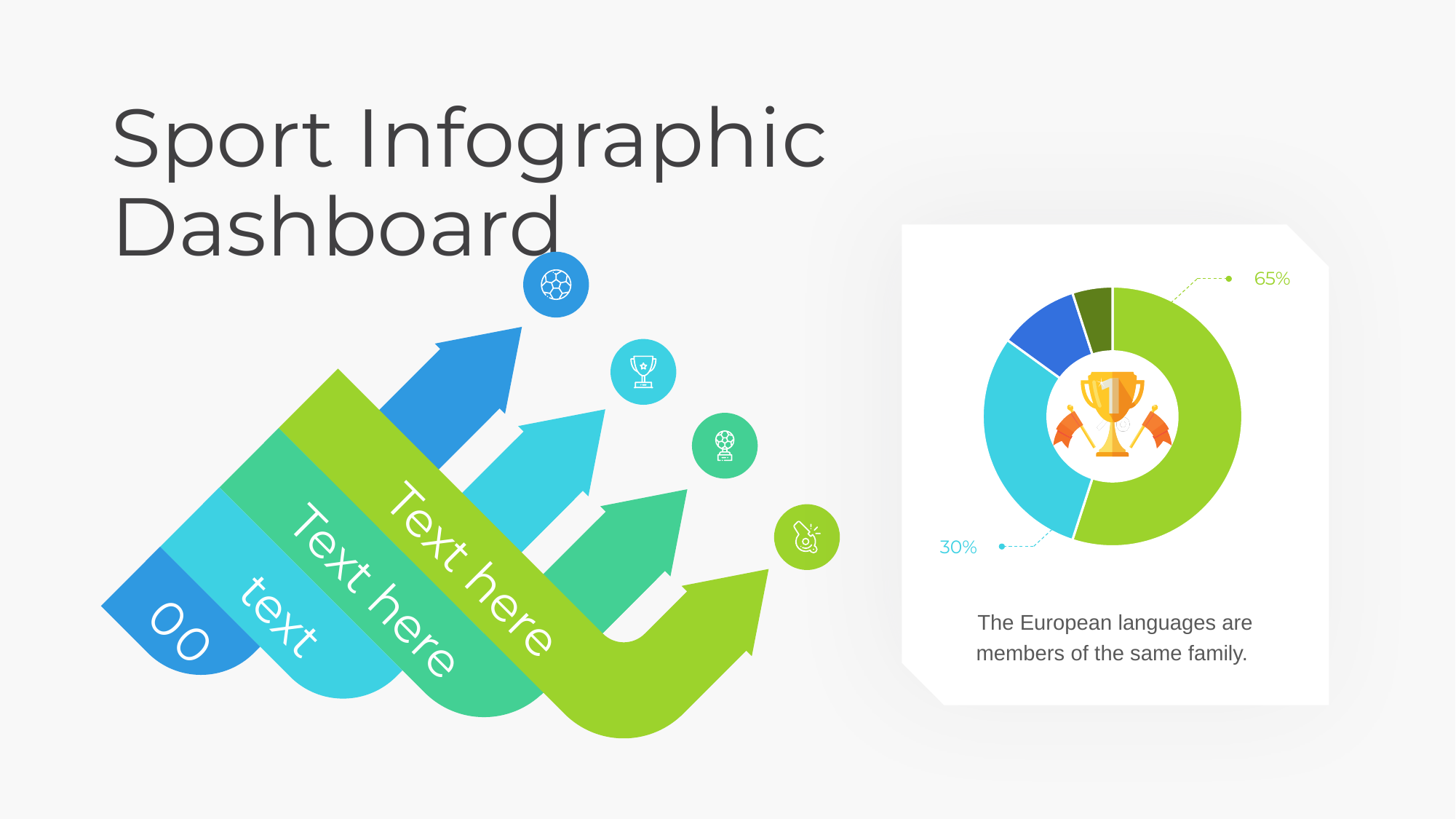

Sport Infographic Dashboard

Text here
Text here
text
00
65%

### Chart

| Category | Sales |
|---|---|
| 1st Qtr | 55.0 |
| 2nd Qtr | 30.0 |
| 3rd Qtr | 10.0 |
| 4th Qtr | 5.0 |
30%

The European languages are members of the same family.